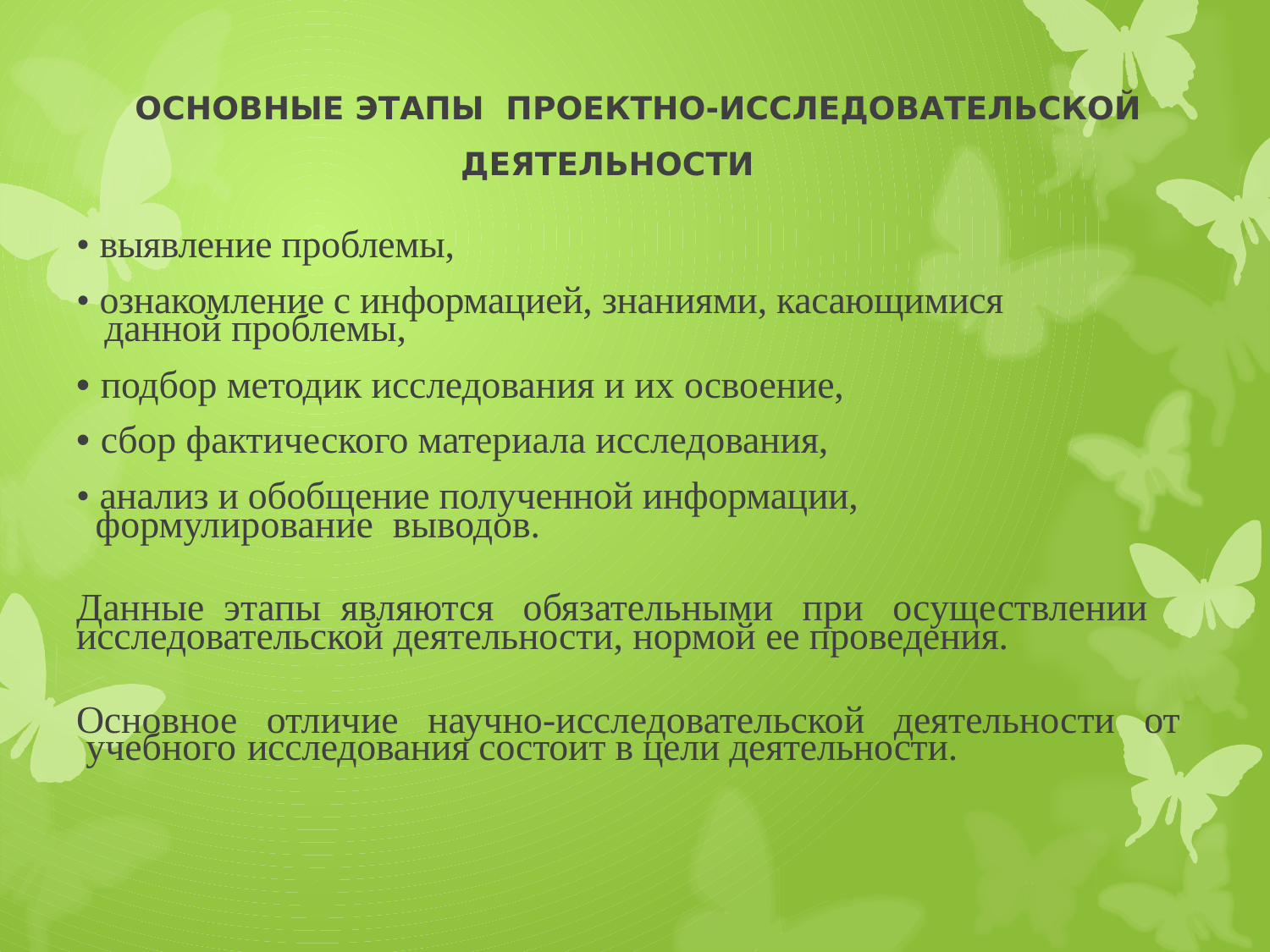

# ОСНОВНЫЕ ЭТАПЫ  ПРОЕКТНО-ИССЛЕДОВАТЕЛЬСКОЙ ДЕЯТЕЛЬНОСТИ • выявление проблемы, • ознакомление с информацией, знаниями, касающимися данной проблемы, • подбор методик исследования и их освоение, • сбор фактического материала исследования, • анализ и обобщение полученной информации, формулирование  выводов. Данные  этапы  являются   обязательными   при   осуществлении исследовательской деятельности, нормой ее проведения. Основное   отличие   научно-исследовательской   деятельности   от   учебного исследования состоит в цели деятельности.